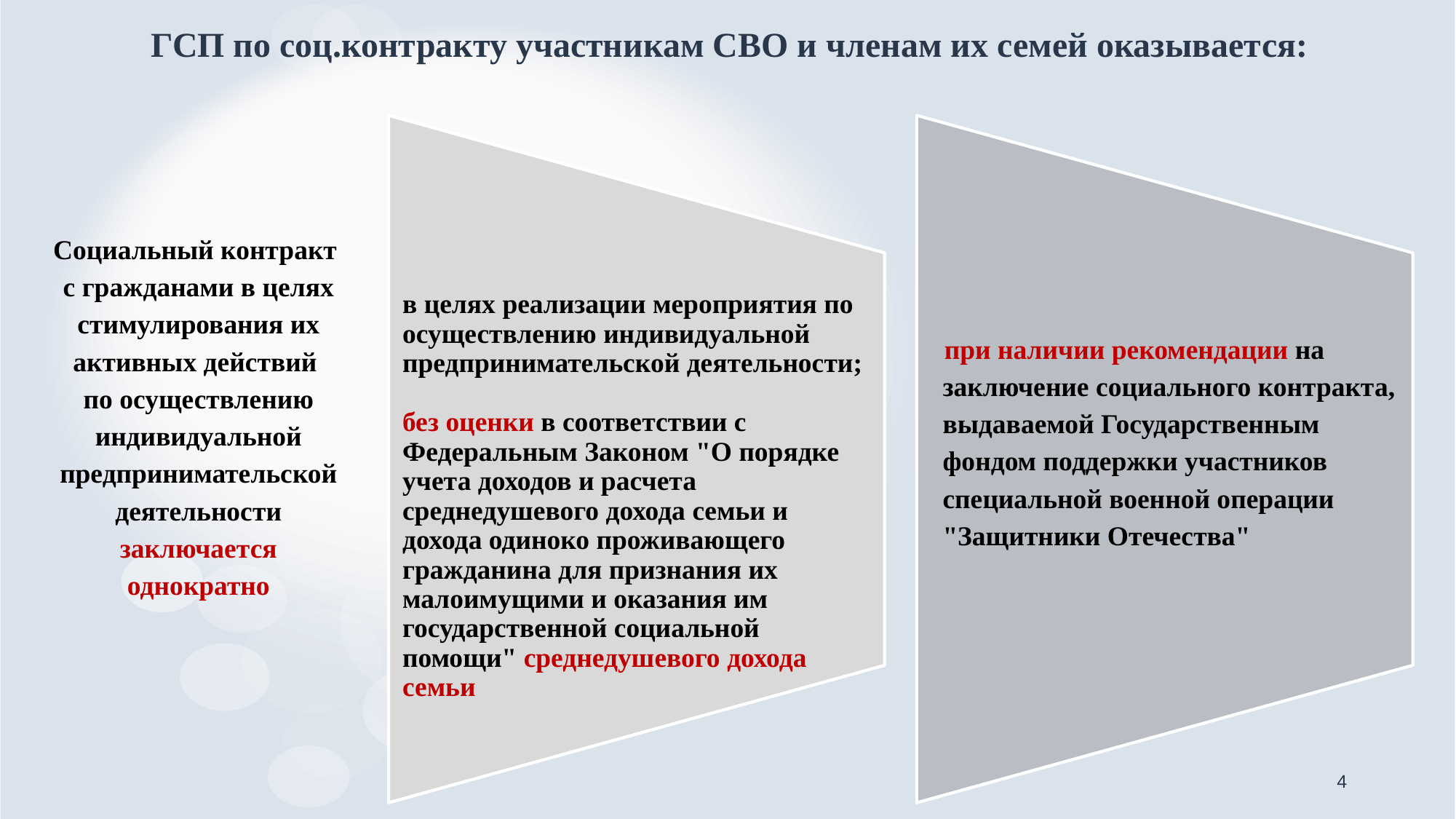

# ГСП по соц.контракту участникам СВО и членам их семей оказывается:

  в целях реализации мероприятия по
  осуществлению индивидуальной
  предпринимательской деятельности;

  без оценки в соответствии с
  Федеральным Законом "О порядке
  учета доходов и расчета
  среднедушевого дохода семьи и
  дохода одиноко проживающего
  гражданина для признания их
  малоимущими и оказания им
  государственной социальной
  помощи" среднедушевого дохода
  семьи

    при наличии рекомендации на заключение социального контракта, выдаваемой Государственным фондом поддержки участников специальной военной операции "Защитники Отечества"

Социальный контракт
с гражданами в целях стимулирования их активных действий
по осуществлению индивидуальной предпринимательской деятельности заключается однократно
4